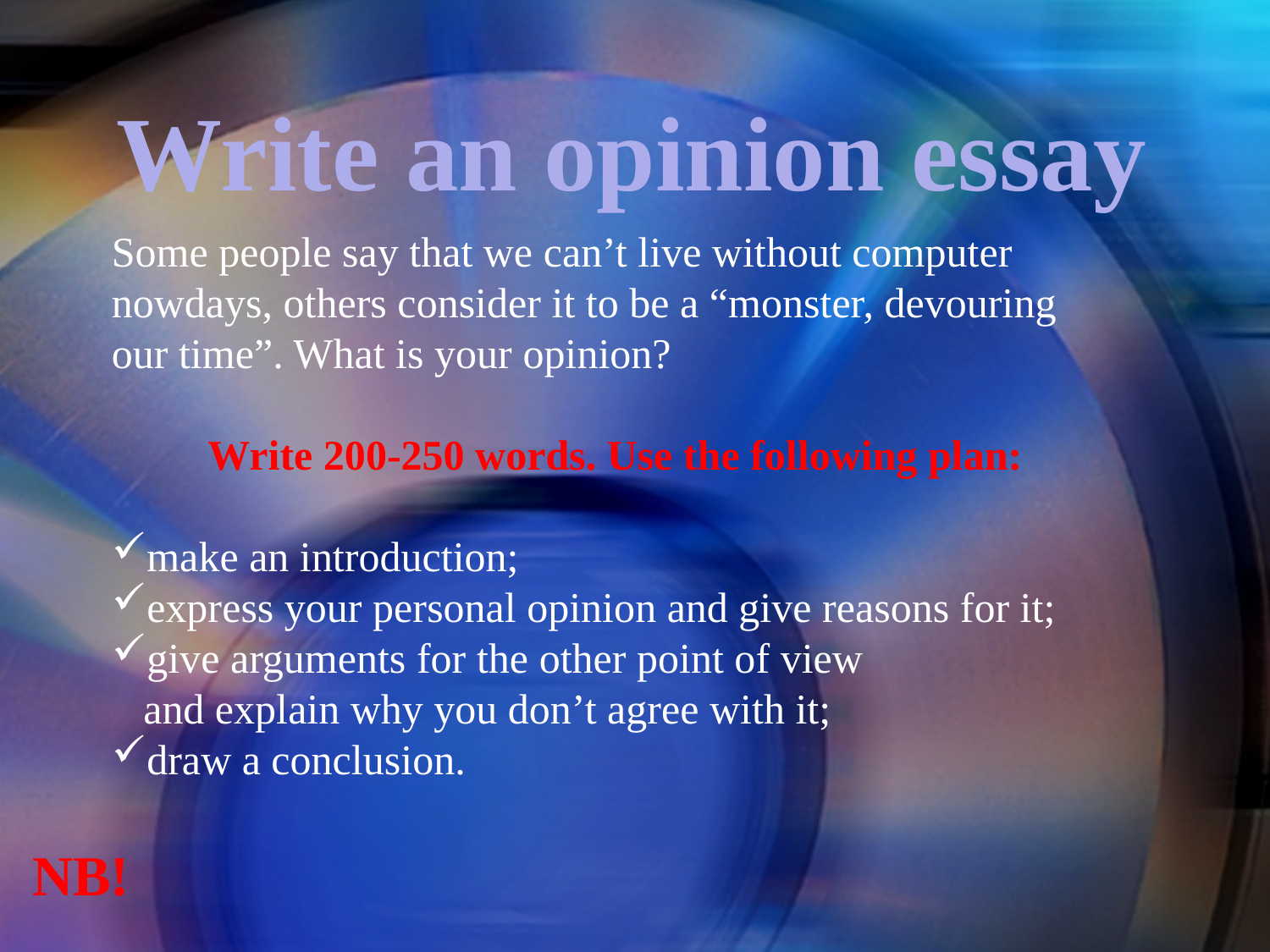

# Write an opinion essay
Some people say that we can’t live without computer nowdays, others consider it to be a “monster, devouring our time”. What is your opinion?

Write 200-250 words. Use the following plan:

make an introduction;
express your personal opinion and give reasons for it;
give arguments for the other point of view
   and explain why you don’t agree with it;
draw a conclusion.

NB!